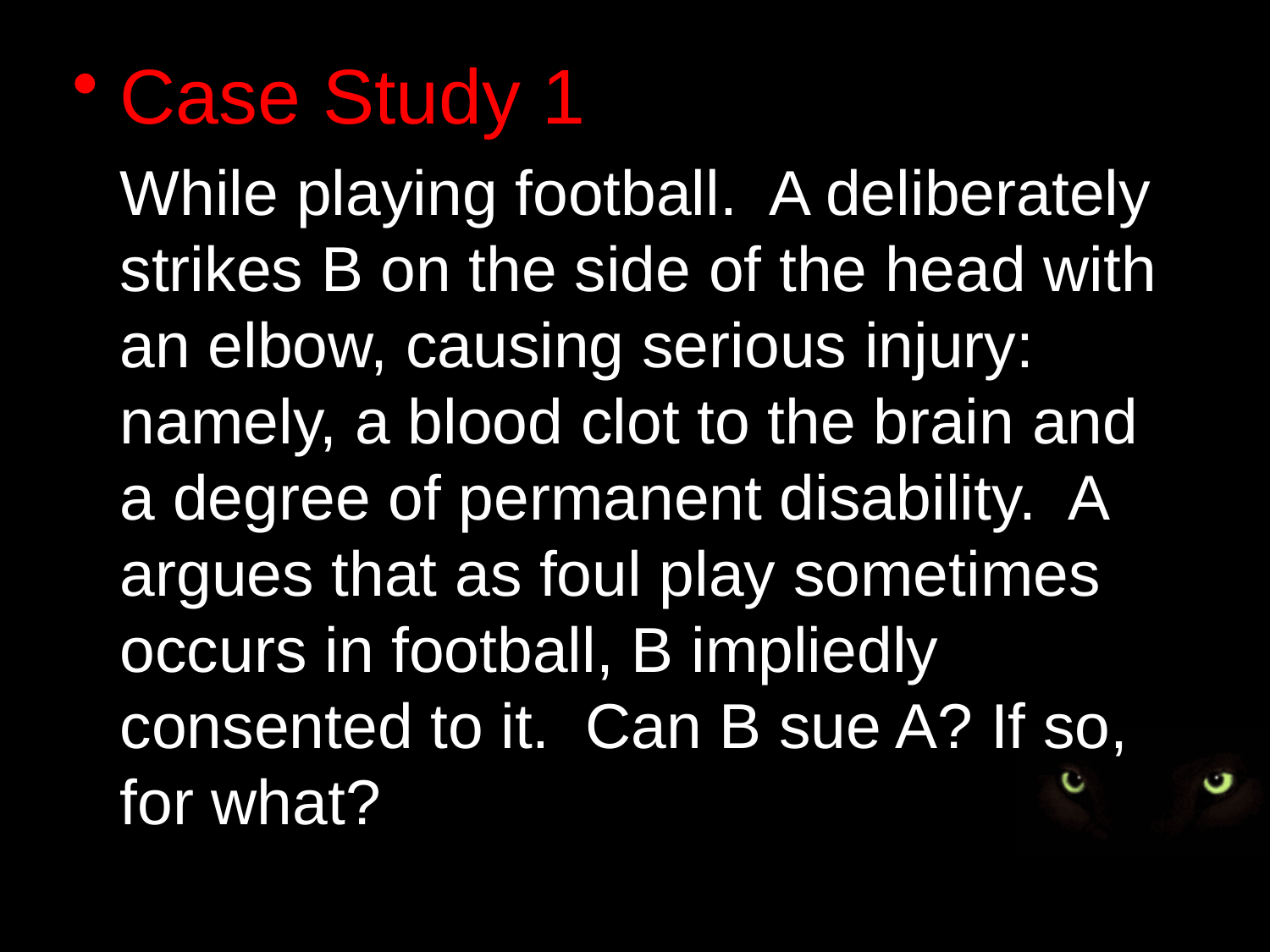

Case Study 1
	While playing football.  A deliberately strikes B on the side of the head with an elbow, causing serious injury: namely, a blood clot to the brain and a degree of permanent disability.  A argues that as foul play sometimes occurs in football, B impliedly consented to it.  Can B sue A? If so, for what?